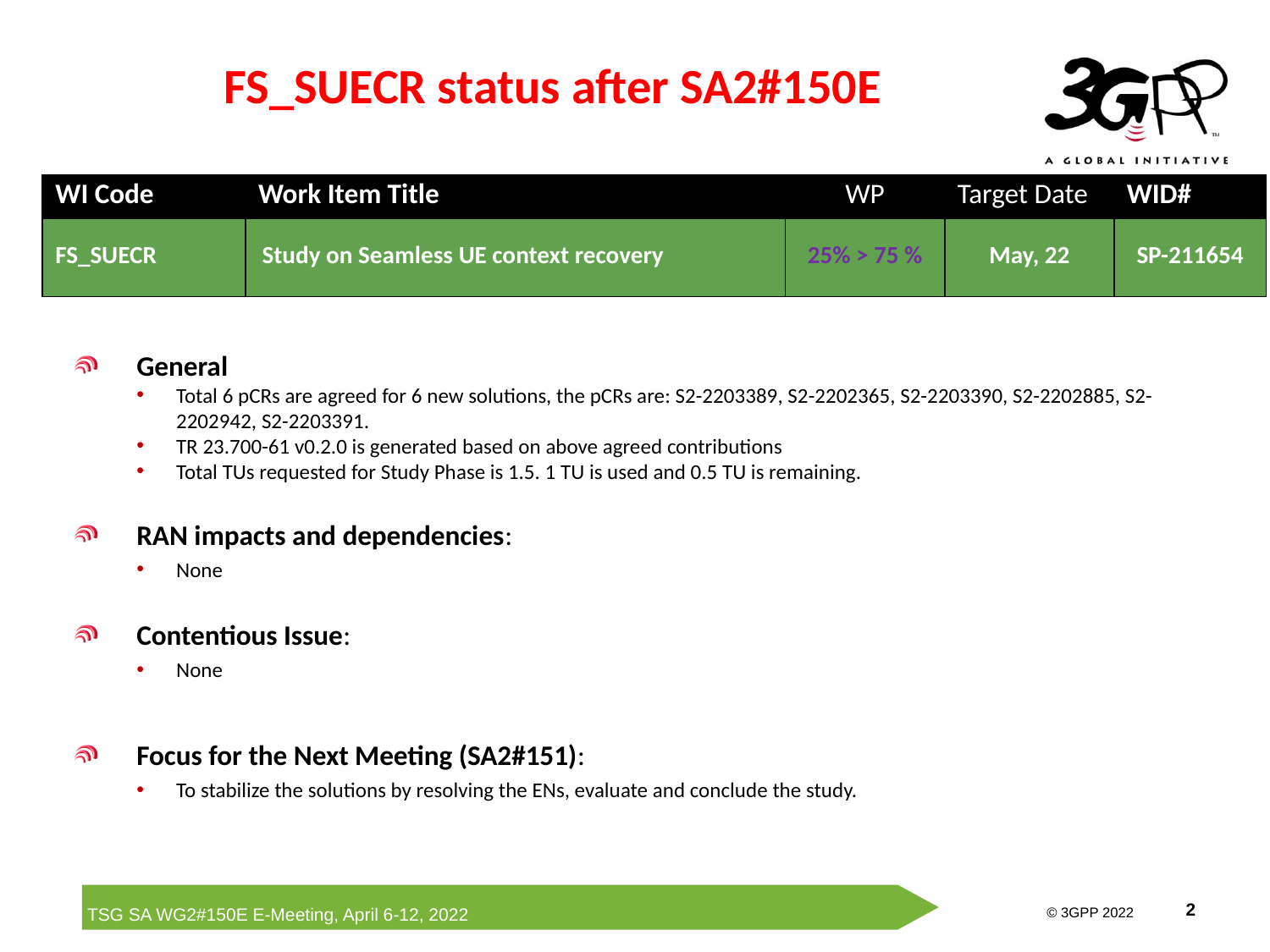

# FS_SUECR status after SA2#150E
| WI Code | Work Item Title | WP | Target Date | WID# |
| --- | --- | --- | --- | --- |
| FS\_SUECR | Study on Seamless UE context recovery | 25% > 75 % | May, 22 | SP-211654 |
General
Total 6 pCRs are agreed for 6 new solutions, the pCRs are: S2-2203389, S2-2202365, S2-2203390, S2-2202885, S2-2202942, S2-2203391.
TR 23.700-61 v0.2.0 is generated based on above agreed contributions
Total TUs requested for Study Phase is 1.5. 1 TU is used and 0.5 TU is remaining.

RAN impacts and dependencies:
None

Contentious Issue:
None

Focus for the Next Meeting (SA2#151):
To stabilize the solutions by resolving the ENs, evaluate and conclude the study.